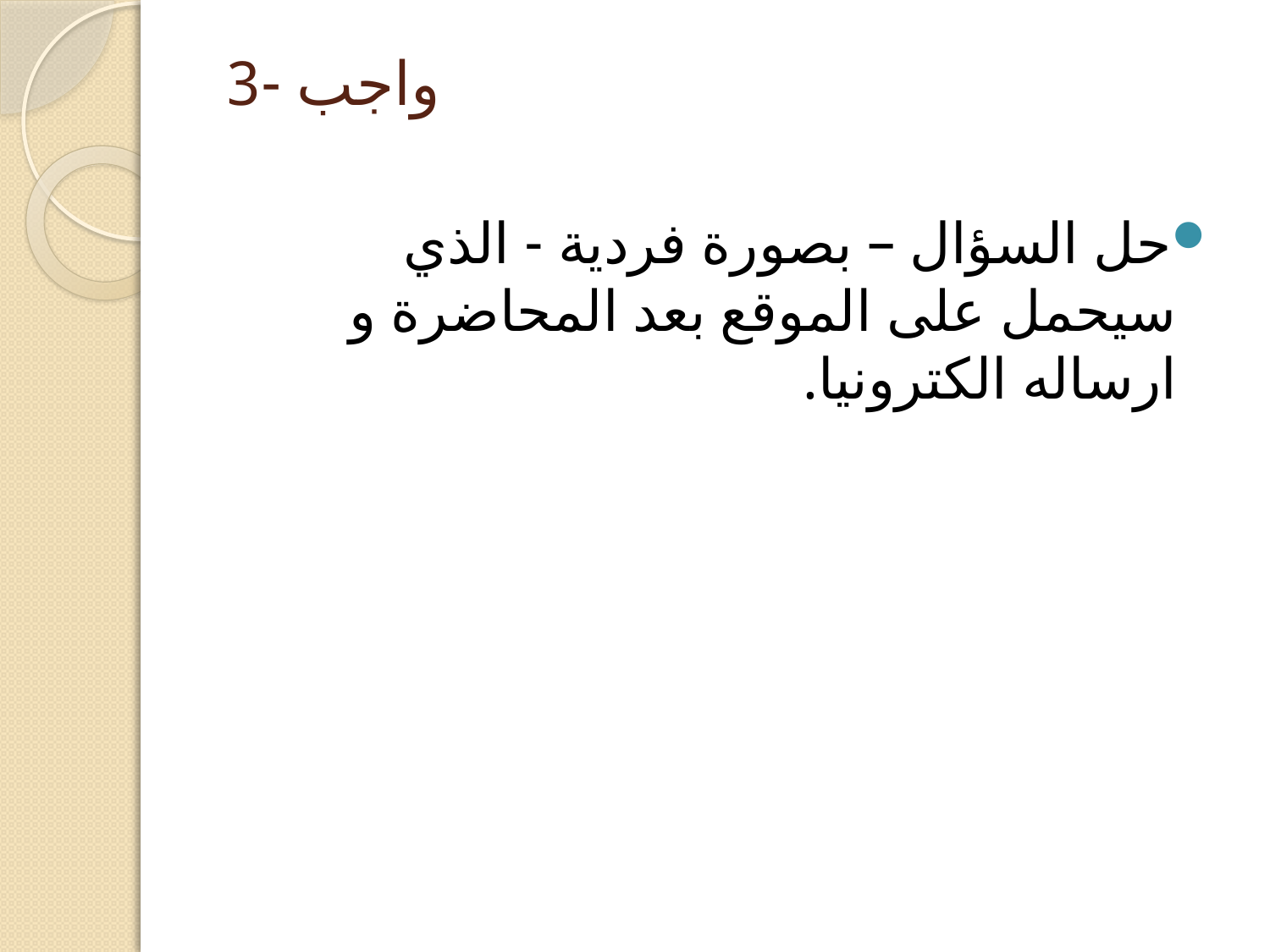

# واجب -3
حل السؤال – بصورة فردية - الذي سيحمل على الموقع بعد المحاضرة و ارساله الكترونيا.